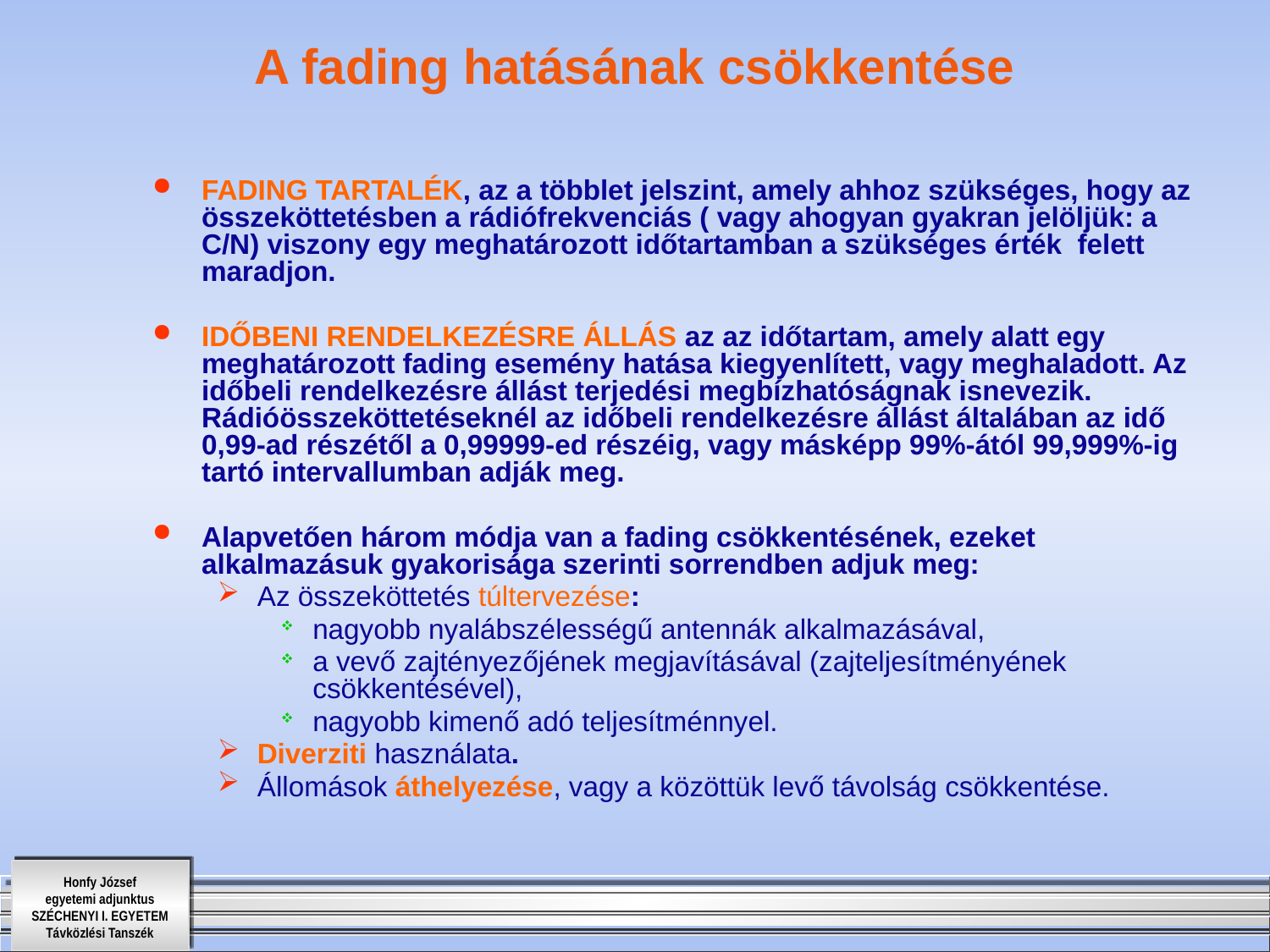

# A fading hatásának csökkentése

FADING TARTALÉK, az a többlet jelszint, amely ahhoz szükséges, hogy az összeköttetésben a rádiófrekvenciás ( vagy ahogyan gyakran jelöljük: a C/N) viszony egy meghatározott időtartamban a szükséges érték  felett maradjon.

IDŐBENI RENDELKEZÉSRE ÁLLÁS az az időtartam, amely alatt egy meghatározott fading esemény hatása kiegyenlített, vagy meghaladott. Az időbeli rendelkezésre állást terjedési megbízhatóságnak isnevezik. Rádióösszeköttetéseknél az időbeli rendelkezésre állást általában az idő 0,99-ad részétől a 0,99999-ed részéig, vagy másképp 99%-ától 99,999%-ig tartó intervallumban adják meg.

Alapvetően három módja van a fading csökkentésének, ezeket alkalmazásuk gyakorisága szerinti sorrendben adjuk meg:
Az összeköttetés túltervezése:
nagyobb nyalábszélességű antennák alkalmazásával,
a vevő zajtényezőjének megjavításával (zajteljesítményének csökkentésével),
nagyobb kimenő adó teljesítménnyel.
Diverziti használata.
Állomások áthelyezése, vagy a közöttük levő távolság csökkentése.